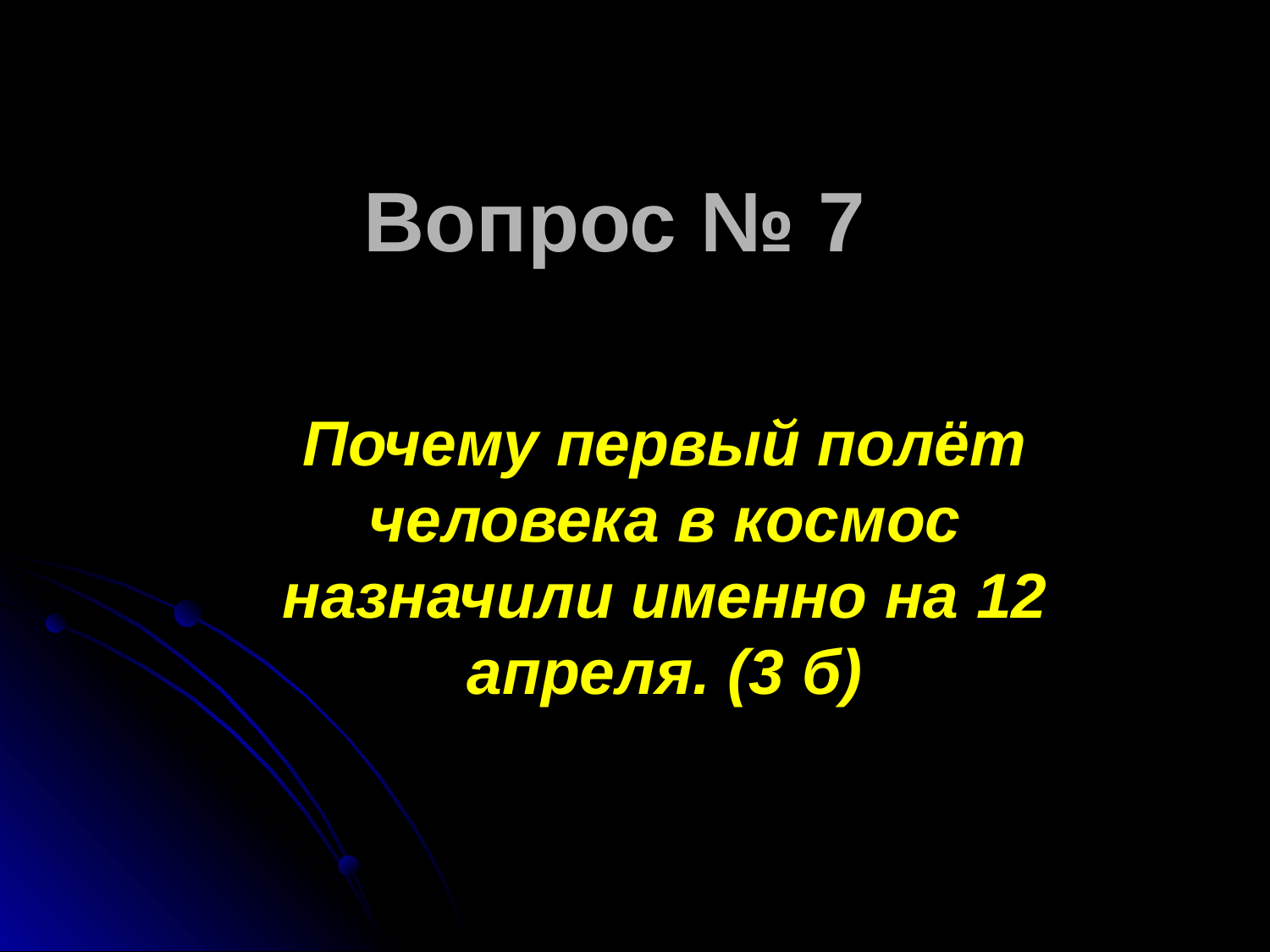

# Вопрос № 7
Почему первый полёт человека в космос назначили именно на 12 апреля. (3 б)